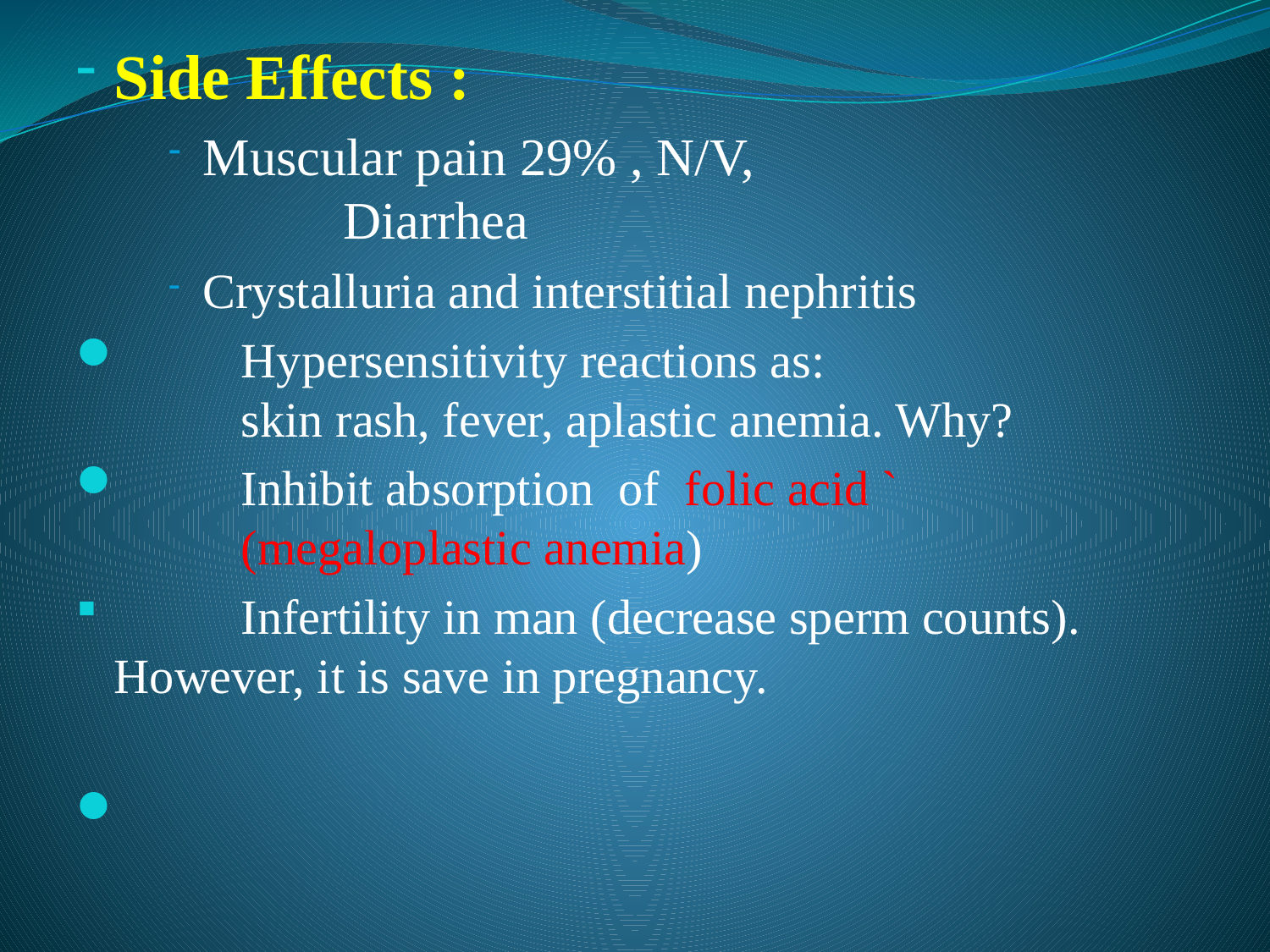

Side Effects :
Muscular pain 29% , N/V, 				 Diarrhea
Crystalluria and interstitial nephritis
	Hypersensitivity reactions as:  				skin rash, fever, aplastic anemia. Why?
	Inhibit absorption  of  folic acid `			(megaloplastic anemia)
	Infertility in man (decrease sperm counts). 	However, it is save in pregnancy.